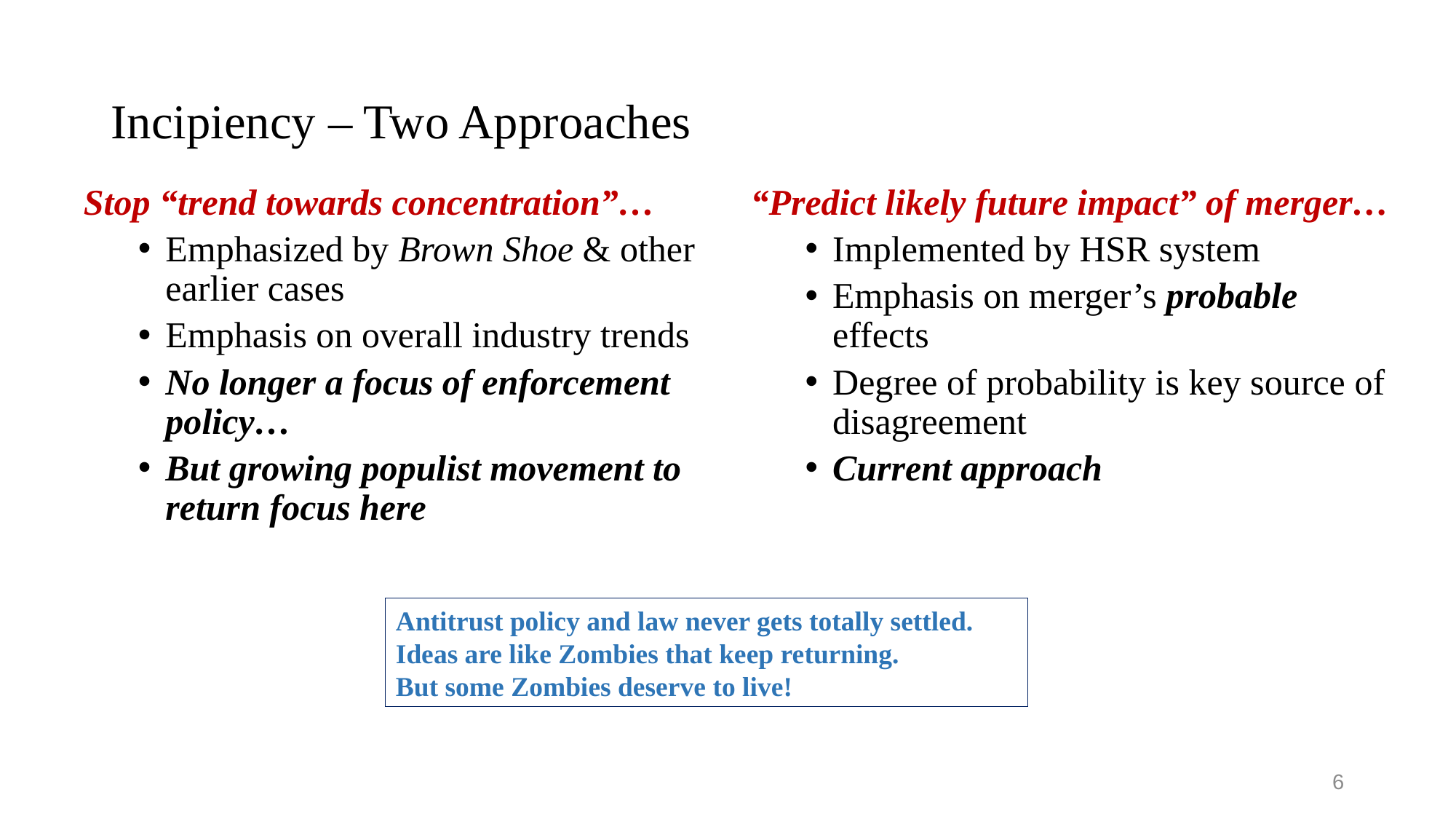

# Incipiency – Two Approaches
“Predict likely future impact” of merger…
Implemented by HSR system
Emphasis on merger’s probable effects
Degree of probability is key source of disagreement
Current approach
Stop “trend towards concentration”…
Emphasized by Brown Shoe & other earlier cases
Emphasis on overall industry trends
No longer a focus of enforcement policy…
But growing populist movement to return focus here
Antitrust policy and law never gets totally settled.  Ideas are like Zombies that keep returning.
But some Zombies deserve to live!
6